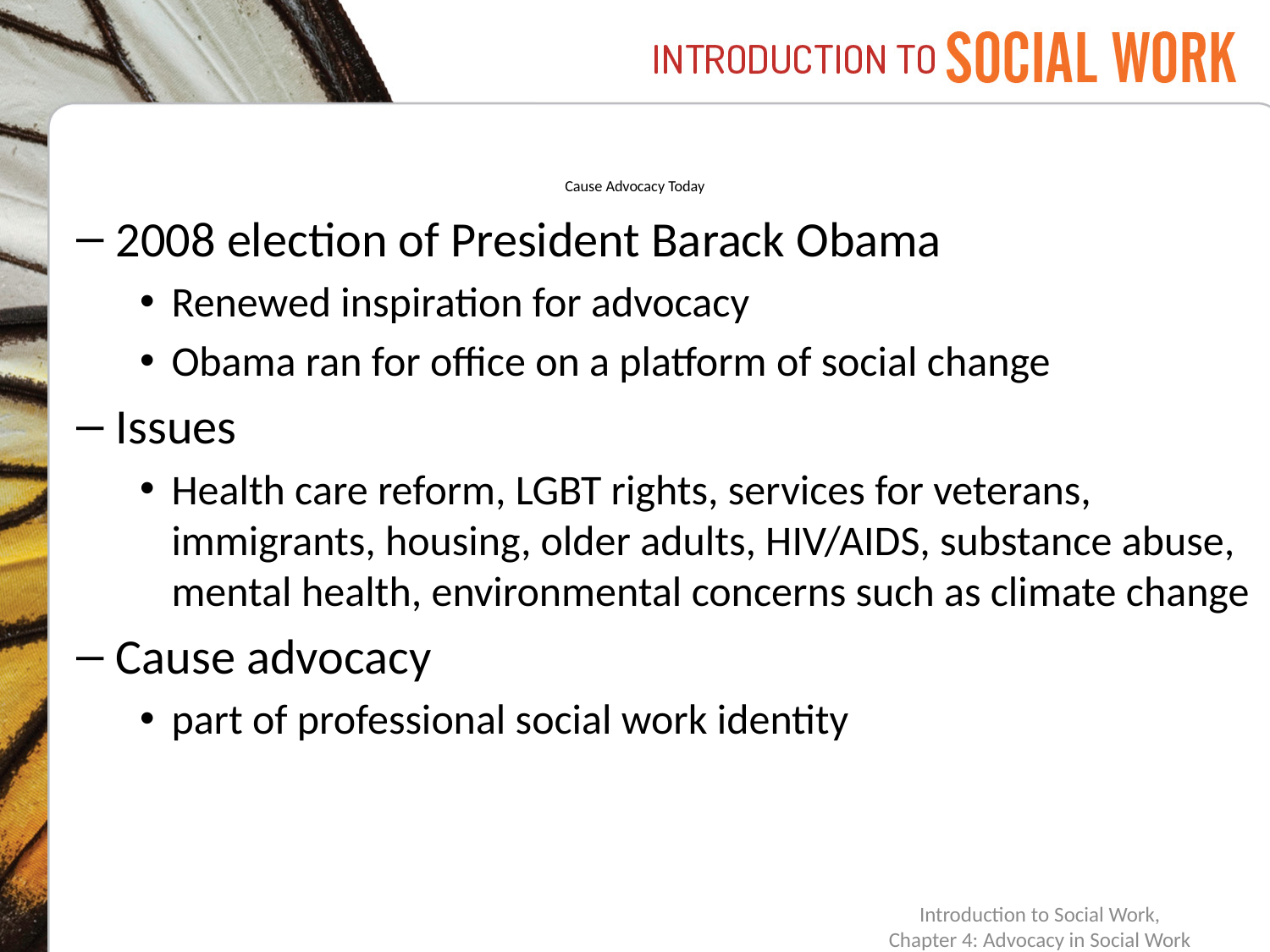

# Cause Advocacy Today
2008 election of President Barack Obama
Renewed inspiration for advocacy
Obama ran for office on a platform of social change
Issues
Health care reform, LGBT rights, services for veterans, immigrants, housing, older adults, HIV/AIDS, substance abuse, mental health, environmental concerns such as climate change
Cause advocacy
part of professional social work identity

Introduction to Social Work,
Chapter 4: Advocacy in Social Work